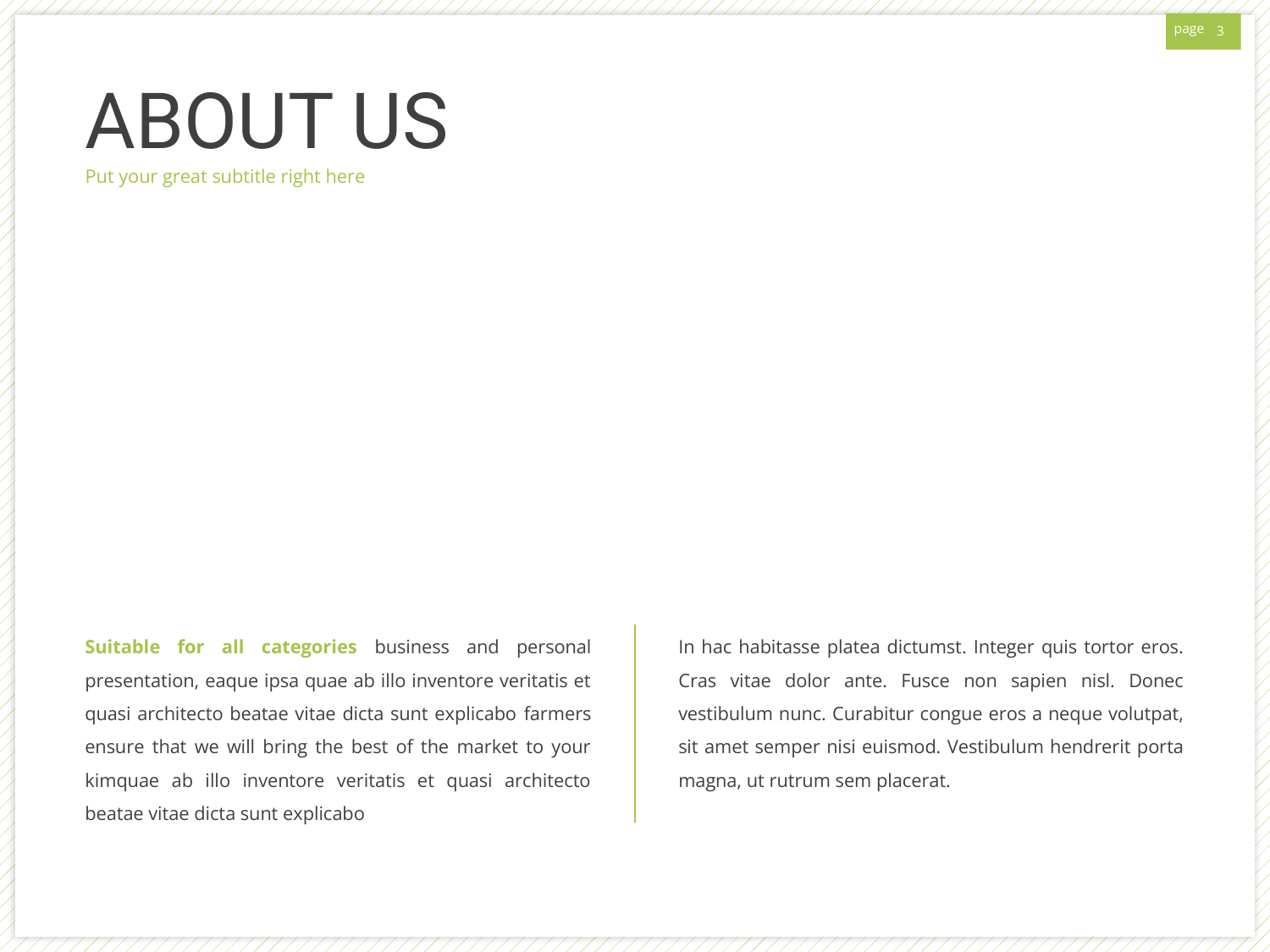

3
# ABOUT US
Put your great subtitle right here

Suitable for all categories business and personal presentation, eaque ipsa quae ab illo inventore veritatis et quasi architecto beatae vitae dicta sunt explicabo farmers ensure that we will bring the best of the market to your kimquae ab illo inventore veritatis et quasi architecto beatae vitae dicta sunt explicabo
In hac habitasse platea dictumst. Integer quis tortor eros. Cras vitae dolor ante. Fusce non sapien nisl. Donec vestibulum nunc. Curabitur congue eros a neque volutpat, sit amet semper nisi euismod. Vestibulum hendrerit porta magna, ut rutrum sem placerat.